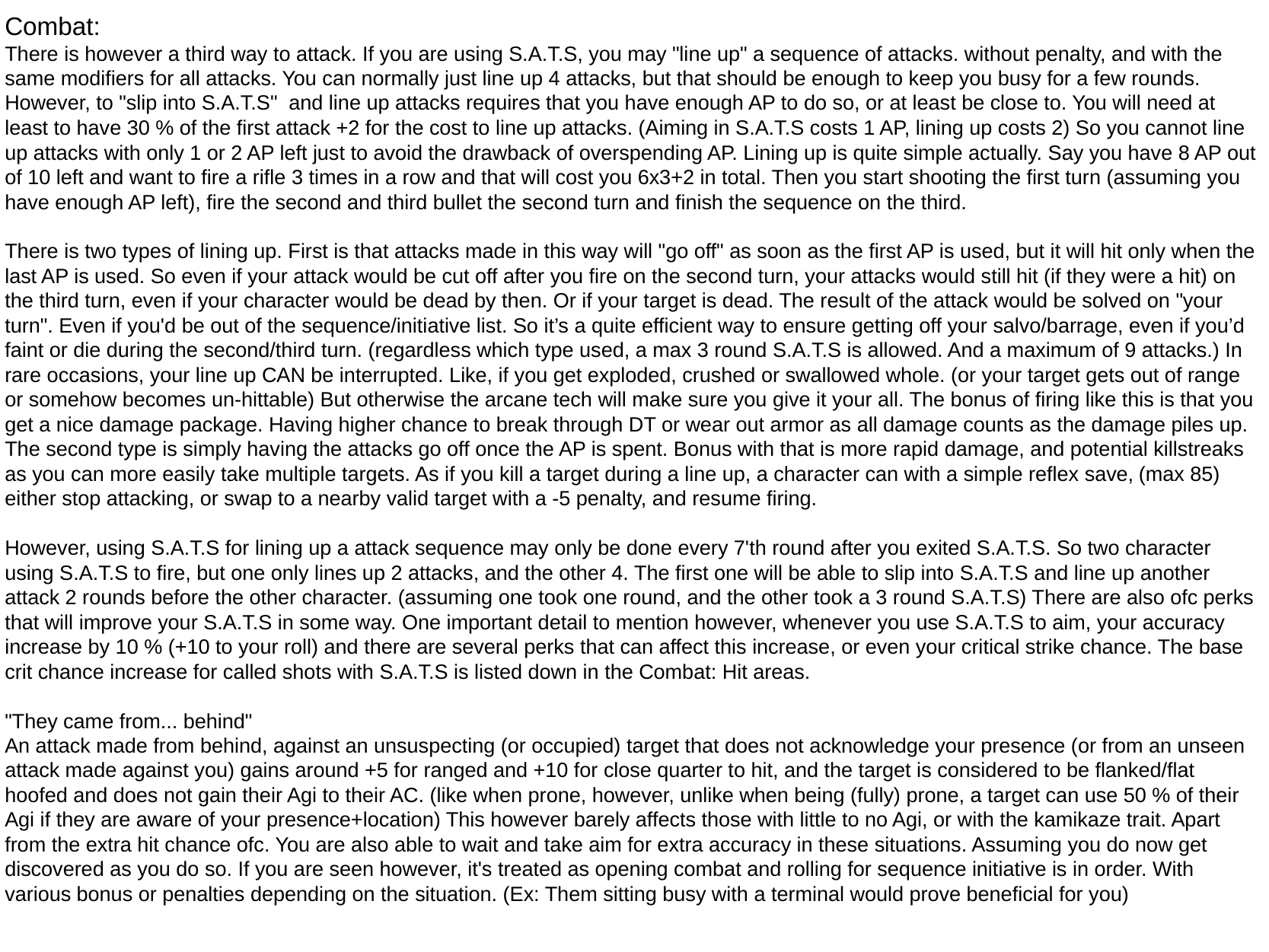

Combat:
There is however a third way to attack. If you are using S.A.T.S, you may "line up" a sequence of attacks. without penalty, and with the same modifiers for all attacks. You can normally just line up 4 attacks, but that should be enough to keep you busy for a few rounds. However, to "slip into S.A.T.S"  and line up attacks requires that you have enough AP to do so, or at least be close to. You will need at least to have 30 % of the first attack +2 for the cost to line up attacks. (Aiming in S.A.T.S costs 1 AP, lining up costs 2) So you cannot line up attacks with only 1 or 2 AP left just to avoid the drawback of overspending AP. Lining up is quite simple actually. Say you have 8 AP out of 10 left and want to fire a rifle 3 times in a row and that will cost you 6x3+2 in total. Then you start shooting the first turn (assuming you have enough AP left), fire the second and third bullet the second turn and finish the sequence on the third.

There is two types of lining up. First is that attacks made in this way will "go off" as soon as the first AP is used, but it will hit only when the last AP is used. So even if your attack would be cut off after you fire on the second turn, your attacks would still hit (if they were a hit) on the third turn, even if your character would be dead by then. Or if your target is dead. The result of the attack would be solved on "your turn". Even if you'd be out of the sequence/initiative list. So it’s a quite efficient way to ensure getting off your salvo/barrage, even if you’d faint or die during the second/third turn. (regardless which type used, a max 3 round S.A.T.S is allowed. And a maximum of 9 attacks.) In rare occasions, your line up CAN be interrupted. Like, if you get exploded, crushed or swallowed whole. (or your target gets out of range or somehow becomes un-hittable) But otherwise the arcane tech will make sure you give it your all. The bonus of firing like this is that you get a nice damage package. Having higher chance to break through DT or wear out armor as all damage counts as the damage piles up. The second type is simply having the attacks go off once the AP is spent. Bonus with that is more rapid damage, and potential killstreaks as you can more easily take multiple targets. As if you kill a target during a line up, a character can with a simple reflex save, (max 85) either stop attacking, or swap to a nearby valid target with a -5 penalty, and resume firing.

However, using S.A.T.S for lining up a attack sequence may only be done every 7'th round after you exited S.A.T.S. So two character using S.A.T.S to fire, but one only lines up 2 attacks, and the other 4. The first one will be able to slip into S.A.T.S and line up another attack 2 rounds before the other character. (assuming one took one round, and the other took a 3 round S.A.T.S) There are also ofc perks that will improve your S.A.T.S in some way. One important detail to mention however, whenever you use S.A.T.S to aim, your accuracy increase by 10 % (+10 to your roll) and there are several perks that can affect this increase, or even your critical strike chance. The base crit chance increase for called shots with S.A.T.S is listed down in the Combat: Hit areas.

"They came from... behind"
An attack made from behind, against an unsuspecting (or occupied) target that does not acknowledge your presence (or from an unseen attack made against you) gains around +5 for ranged and +10 for close quarter to hit, and the target is considered to be flanked/flat hoofed and does not gain their Agi to their AC. (like when prone, however, unlike when being (fully) prone, a target can use 50 % of their Agi if they are aware of your presence+location) This however barely affects those with little to no Agi, or with the kamikaze trait. Apart from the extra hit chance ofc. You are also able to wait and take aim for extra accuracy in these situations. Assuming you do now get discovered as you do so. If you are seen however, it's treated as opening combat and rolling for sequence initiative is in order. With various bonus or penalties depending on the situation. (Ex: Them sitting busy with a terminal would prove beneficial for you)